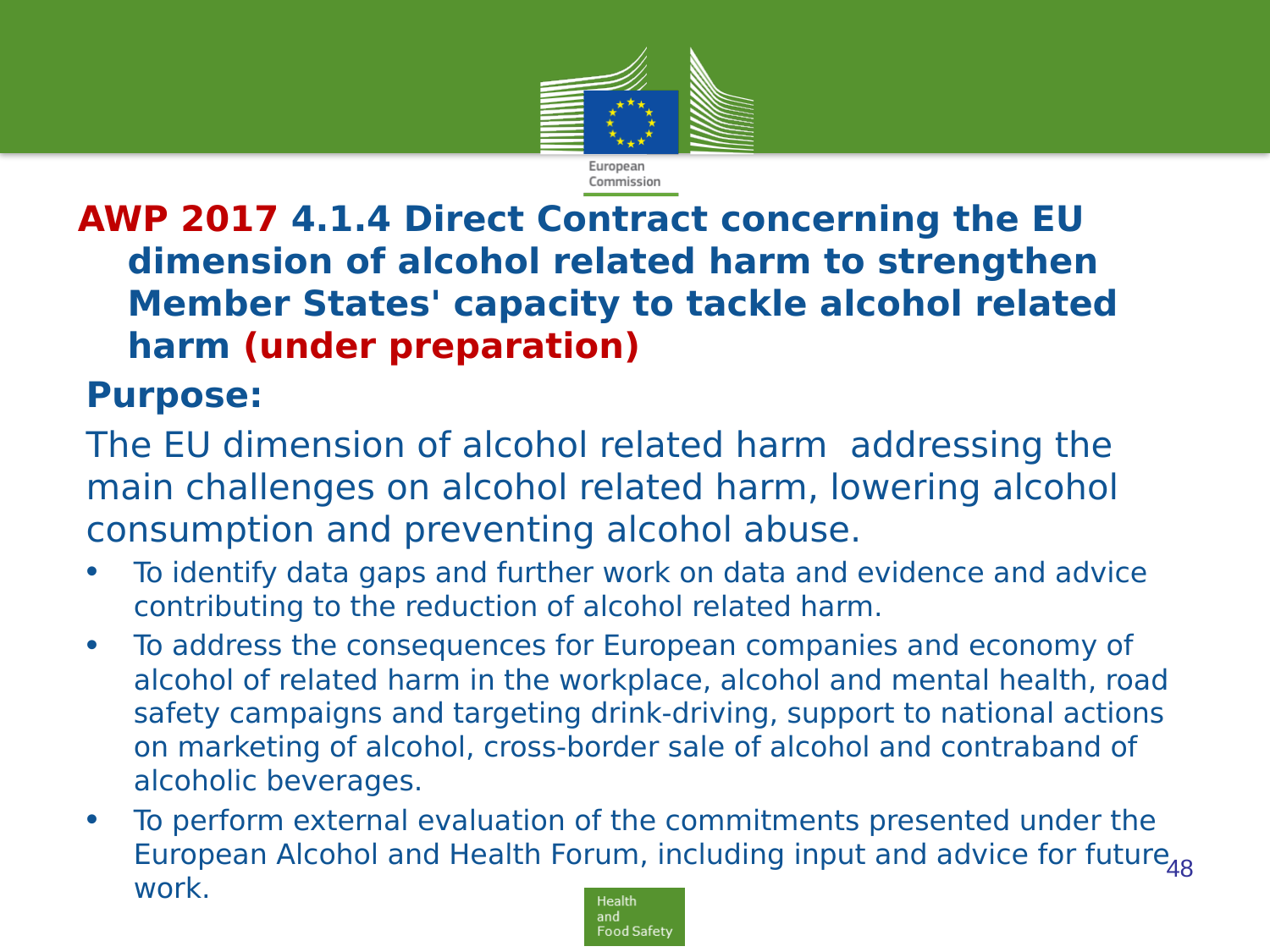

# AWP 2017 4.1.4 Direct Contract concerning the EU dimension of alcohol related harm to strengthen Member States' capacity to tackle alcohol related harm (under preparation)
Purpose:
The EU dimension of alcohol related harm  addressing the main challenges on alcohol related harm, lowering alcohol consumption and preventing alcohol abuse.
To identify data gaps and further work on data and evidence and advice contributing to the reduction of alcohol related harm.
To address the consequences for European companies and economy of alcohol of related harm in the workplace, alcohol and mental health, road safety campaigns and targeting drink-driving, support to national actions on marketing of alcohol, cross-border sale of alcohol and contraband of alcoholic beverages.
To perform external evaluation of the commitments presented under the European Alcohol and Health Forum, including input and advice for future work.
48